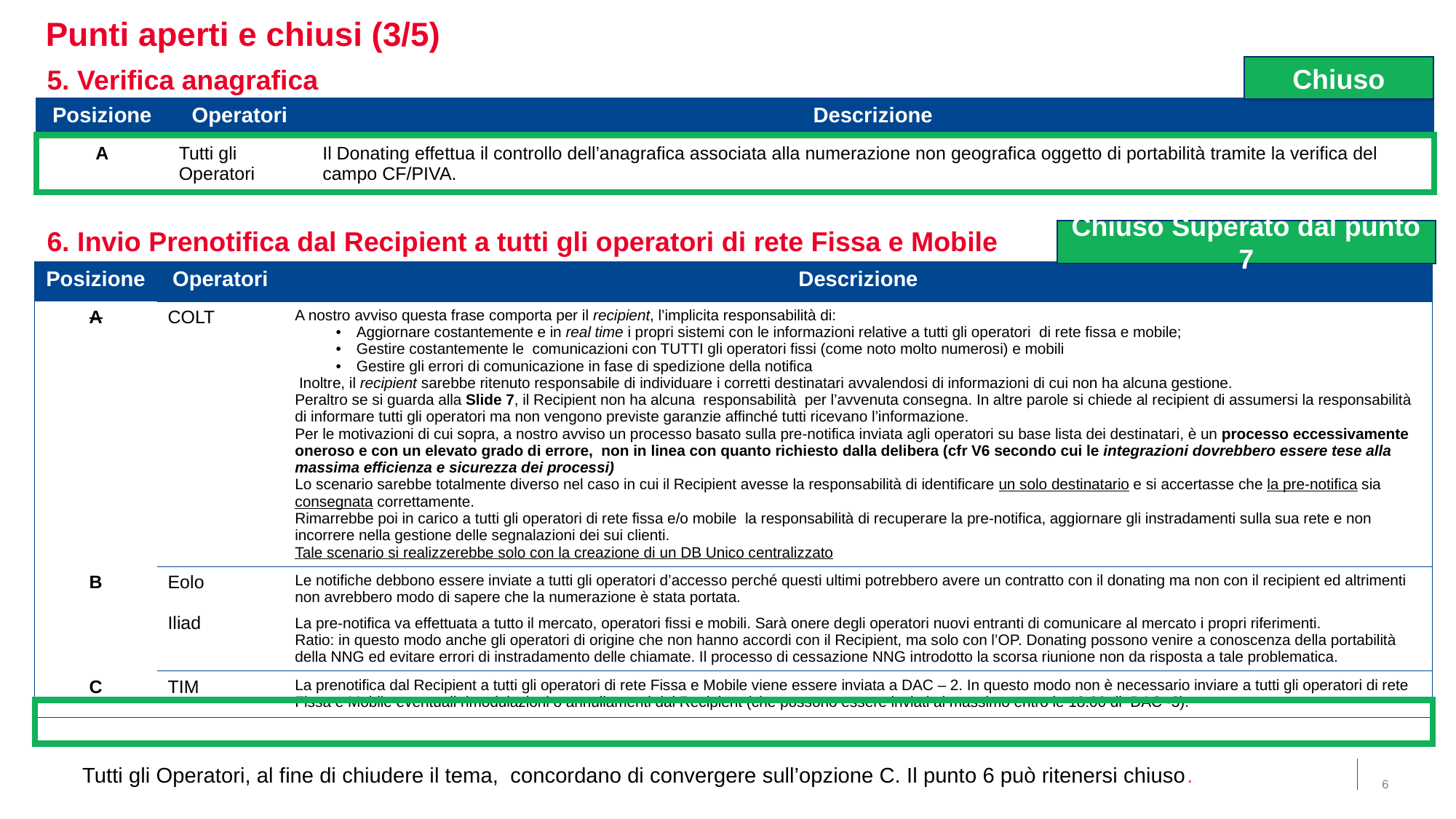

Punti aperti e chiusi (3/5)

Chiuso
5. Verifica anagrafica
| Posizione | Operatori | Descrizione |
| --- | --- | --- |
| A | Tutti gli Operatori | Il Donating effettua il controllo dell’anagrafica associata alla numerazione non geografica oggetto di portabilità tramite la verifica del campo CF/PIVA. |

6. Invio Prenotifica dal Recipient a tutti gli operatori di rete Fissa e Mobile
Chiuso Superato dal punto 7
| Posizione | Operatori | Descrizione |
| --- | --- | --- |
| A | COLT | A nostro avviso questa frase comporta per il recipient, l’implicita responsabilità di: Aggiornare costantemente e in real time i propri sistemi con le informazioni relative a tutti gli operatori  di rete fissa e mobile; Gestire costantemente le  comunicazioni con TUTTI gli operatori fissi (come noto molto numerosi) e mobili Gestire gli errori di comunicazione in fase di spedizione della notifica  Inoltre, il recipient sarebbe ritenuto responsabile di individuare i corretti destinatari avvalendosi di informazioni di cui non ha alcuna gestione. Peraltro se si guarda alla Slide 7, il Recipient non ha alcuna  responsabilità  per l’avvenuta consegna. In altre parole si chiede al recipient di assumersi la responsabilità di informare tutti gli operatori ma non vengono previste garanzie affinché tutti ricevano l’informazione. Per le motivazioni di cui sopra, a nostro avviso un processo basato sulla pre-notifica inviata agli operatori su base lista dei destinatari, è un processo eccessivamente oneroso e con un elevato grado di errore,  non in linea con quanto richiesto dalla delibera (cfr V6 secondo cui le integrazioni dovrebbero essere tese alla massima efficienza e sicurezza dei processi) Lo scenario sarebbe totalmente diverso nel caso in cui il Recipient avesse la responsabilità di identificare un solo destinatario e si accertasse che la pre-notifica sia consegnata correttamente. Rimarrebbe poi in carico a tutti gli operatori di rete fissa e/o mobile  la responsabilità di recuperare la pre-notifica, aggiornare gli instradamenti sulla sua rete e non incorrere nella gestione delle segnalazioni dei sui clienti. Tale scenario si realizzerebbe solo con la creazione di un DB Unico centralizzato |
| B | Eolo Iliad | Le notifiche debbono essere inviate a tutti gli operatori d’accesso perché questi ultimi potrebbero avere un contratto con il donating ma non con il recipient ed altrimenti non avrebbero modo di sapere che la numerazione è stata portata. La pre-notifica va effettuata a tutto il mercato, operatori fissi e mobili. Sarà onere degli operatori nuovi entranti di comunicare al mercato i propri riferimenti. Ratio: in questo modo anche gli operatori di origine che non hanno accordi con il Recipient, ma solo con l’OP. Donating possono venire a conoscenza della portabilità della NNG ed evitare errori di instradamento delle chiamate. Il processo di cessazione NNG introdotto la scorsa riunione non da risposta a tale problematica. |
| C | TIM | La prenotifica dal Recipient a tutti gli operatori di rete Fissa e Mobile viene essere inviata a DAC – 2. In questo modo non è necessario inviare a tutti gli operatori di rete Fissa e Mobile eventuali rimodulazioni o annullamenti dal Recipient (che possono essere inviati al massimo entro le 18.00 di DAC -3). |

Tutti gli Operatori, al fine di chiudere il tema,  concordano di convergere sull’opzione C. Il punto 6 può ritenersi chiuso.